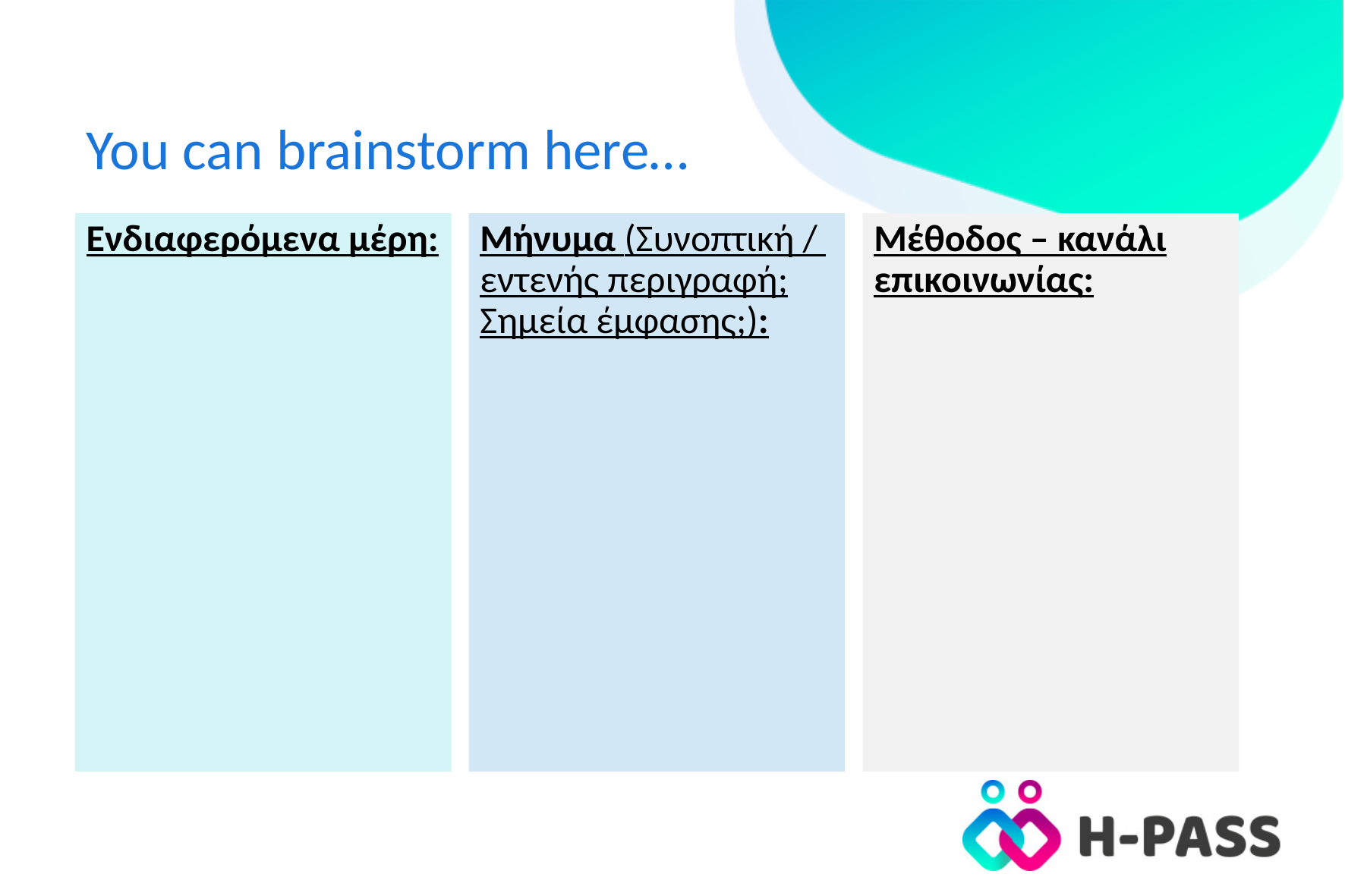

# You can brainstorm here…
Ενδιαφερόμενα μέρη:
Μήνυμα (Συνοπτική /  εντενής περιγραφή; Σημεία έμφασης;):
Μέθοδος – κανάλι επικοινωνίας: